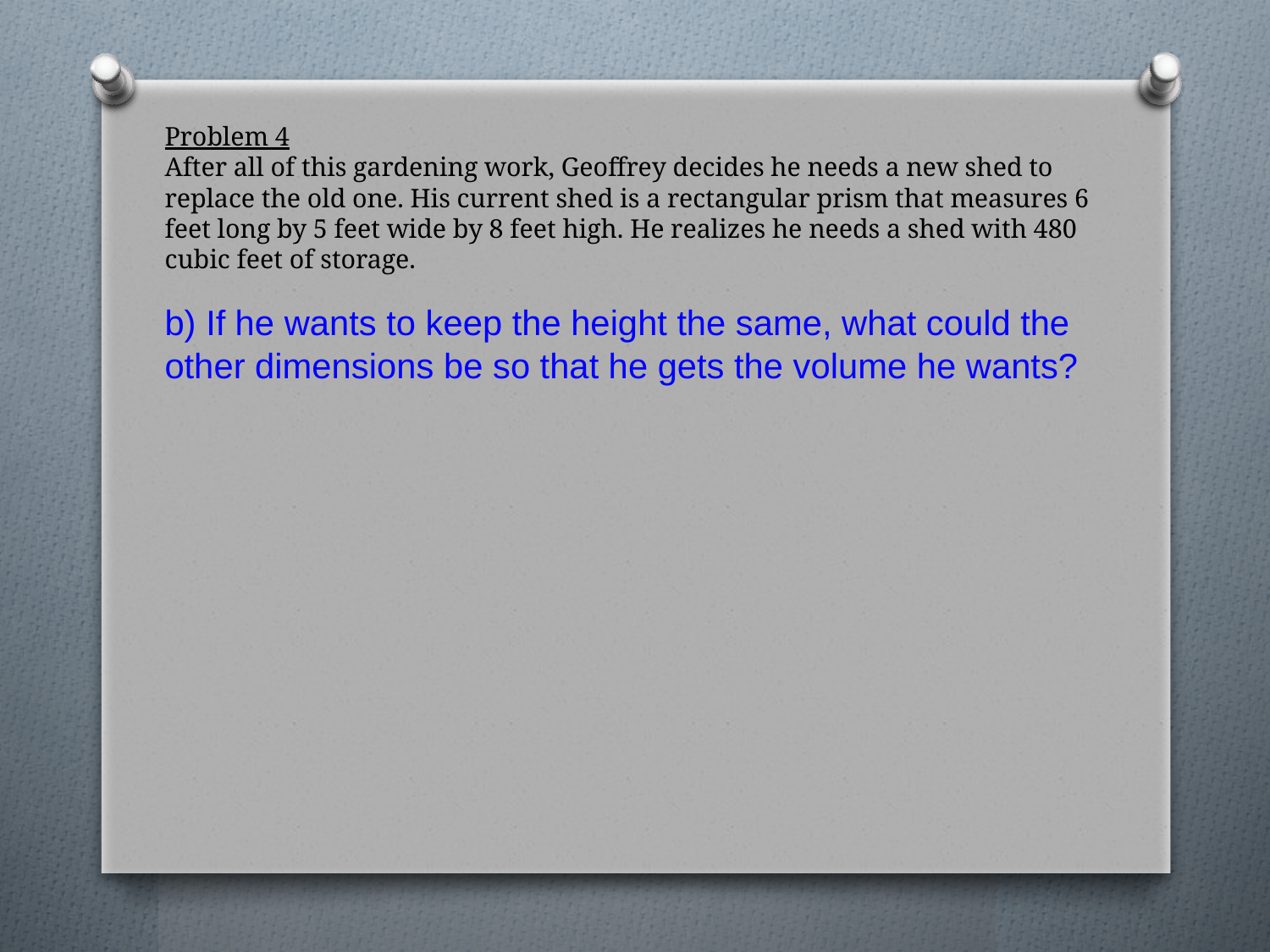

# Problem 4 After all of this gardening work, Geoffrey decides he needs a new shed to replace the old one. His current shed is a rectangular prism that measures 6 feet long by 5 feet wide by 8 feet high. He realizes he needs a shed with 480 cubic feet of storage.
b) If he wants to keep the height the same, what could the other dimensions be so that he gets the volume he wants?